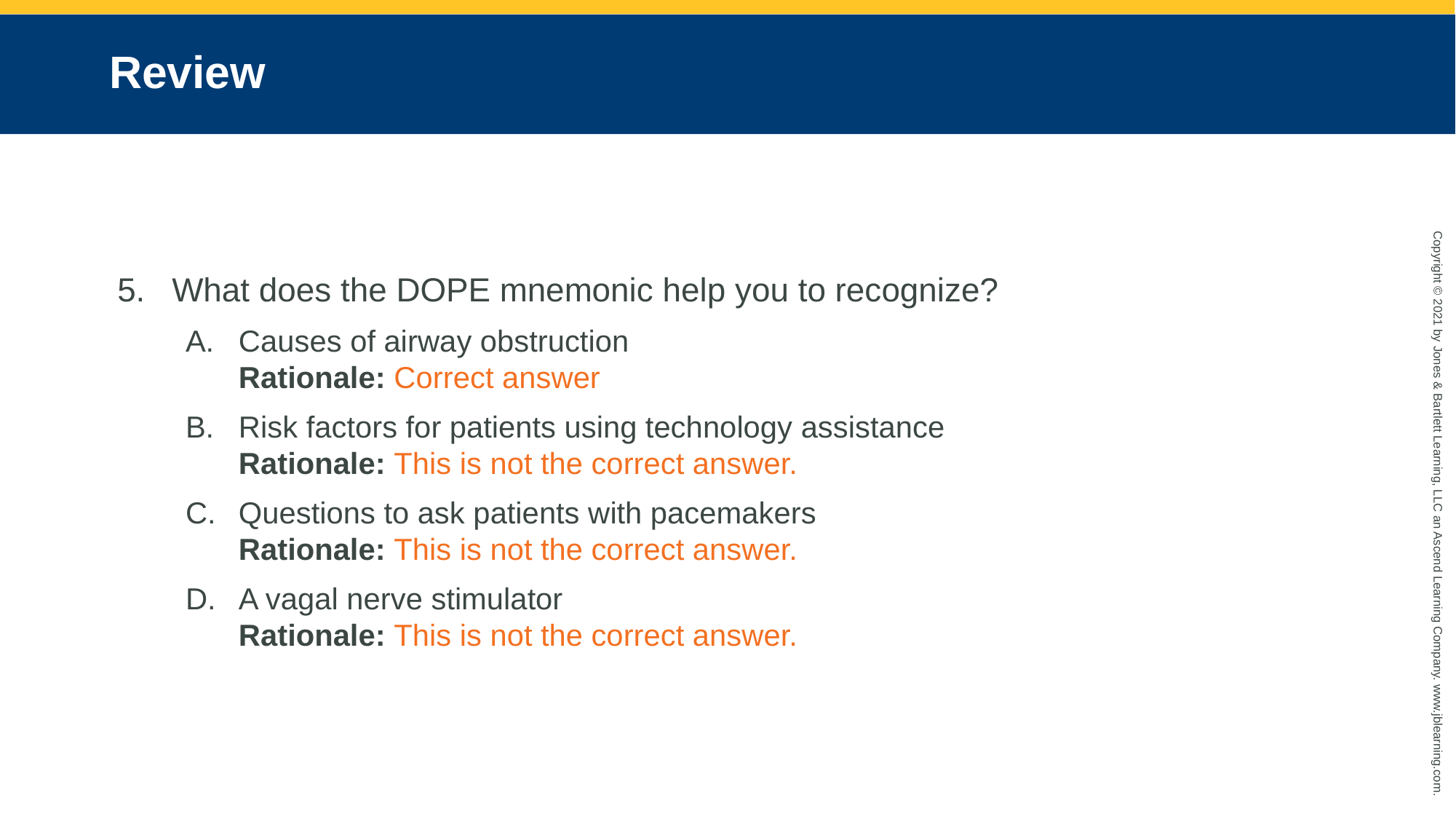

# Review
What does the DOPE mnemonic help you to recognize?
Causes of airway obstruction
Rationale: Correct answer
Risk factors for patients using technology assistance
Rationale: This is not the correct answer.
Questions to ask patients with pacemakers
Rationale: This is not the correct answer.
A vagal nerve stimulator
Rationale: This is not the correct answer.